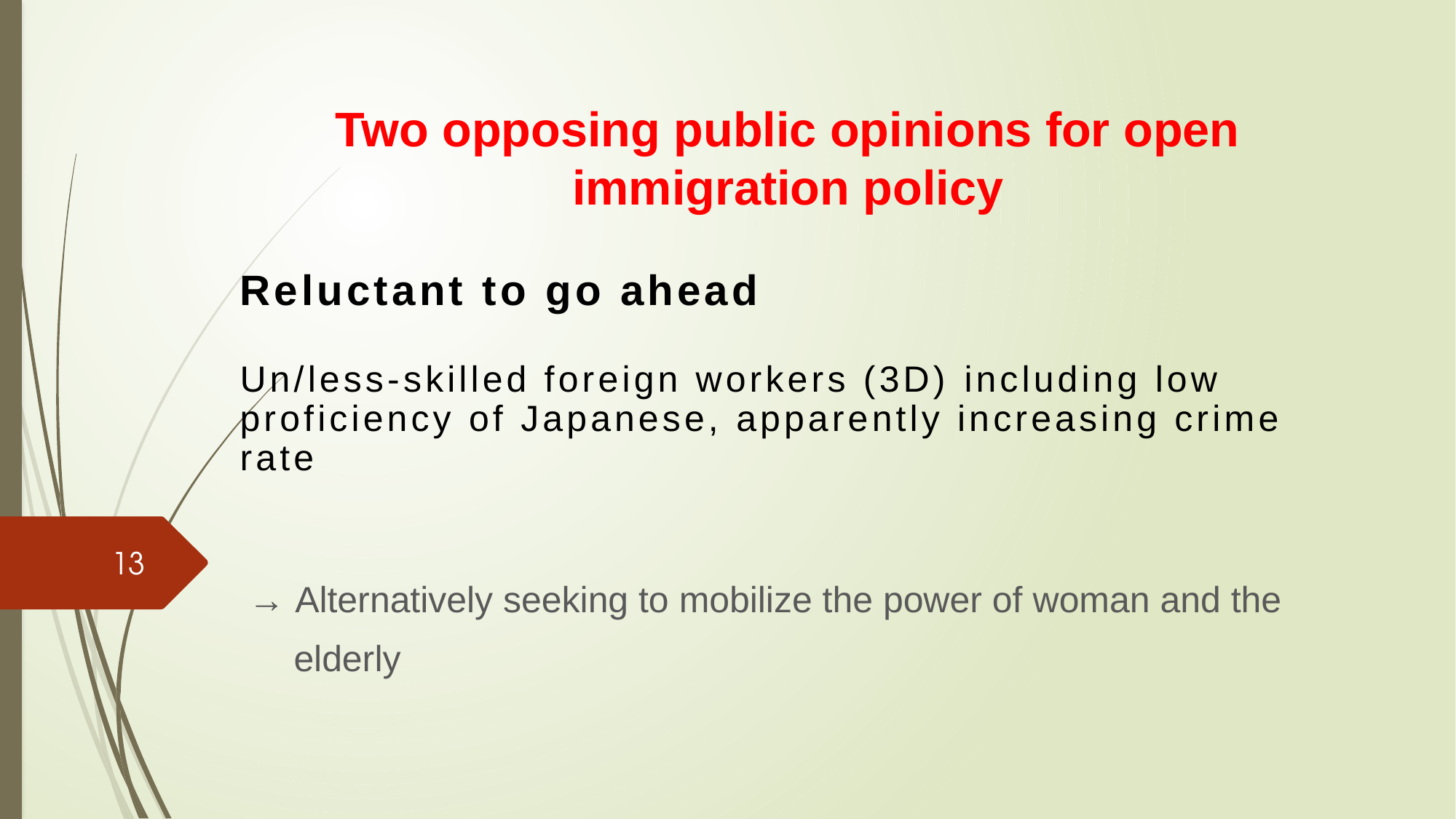

# Two opposing public opinions for open immigration policy
Reluctant to go ahead

Un/less-skilled foreign workers (3D) including low proficiency of Japanese, apparently increasing crime rate
13
→ Alternatively seeking to mobilize the power of woman and the
　elderly